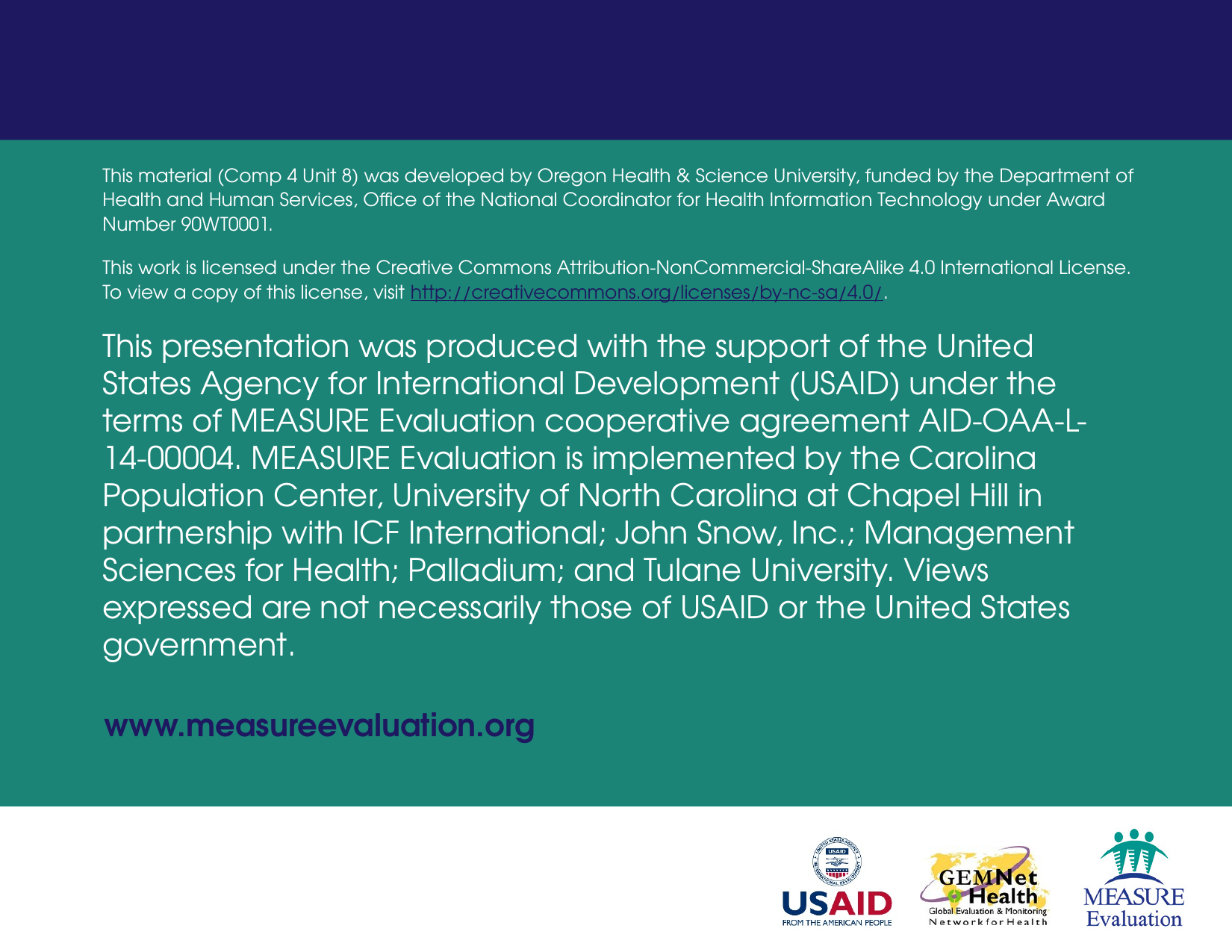

This material (Comp 4 Unit 8) was developed by Oregon Health & Science University, funded by the Department of Health and Human Services, Office of the National Coordinator for Health Information Technology under Award Number 90WT0001.
This work is licensed under the Creative Commons Attribution-NonCommercial-ShareAlike 4.0 International License. To view a copy of this license, visit http://creativecommons.org/licenses/by-nc-sa/4.0/.
This presentation was produced with the support of the United States Agency for International Development (USAID) under the terms of MEASURE Evaluation cooperative agreement AID-OAA-L-14-00004. MEASURE Evaluation is implemented by the Carolina Population Center, University of North Carolina at Chapel Hill in partnership with ICF International; John Snow, Inc.; Management Sciences for Health; Palladium; and Tulane University. Views expressed are not necessarily those of USAID or the United States government.
www.measureevaluation.org